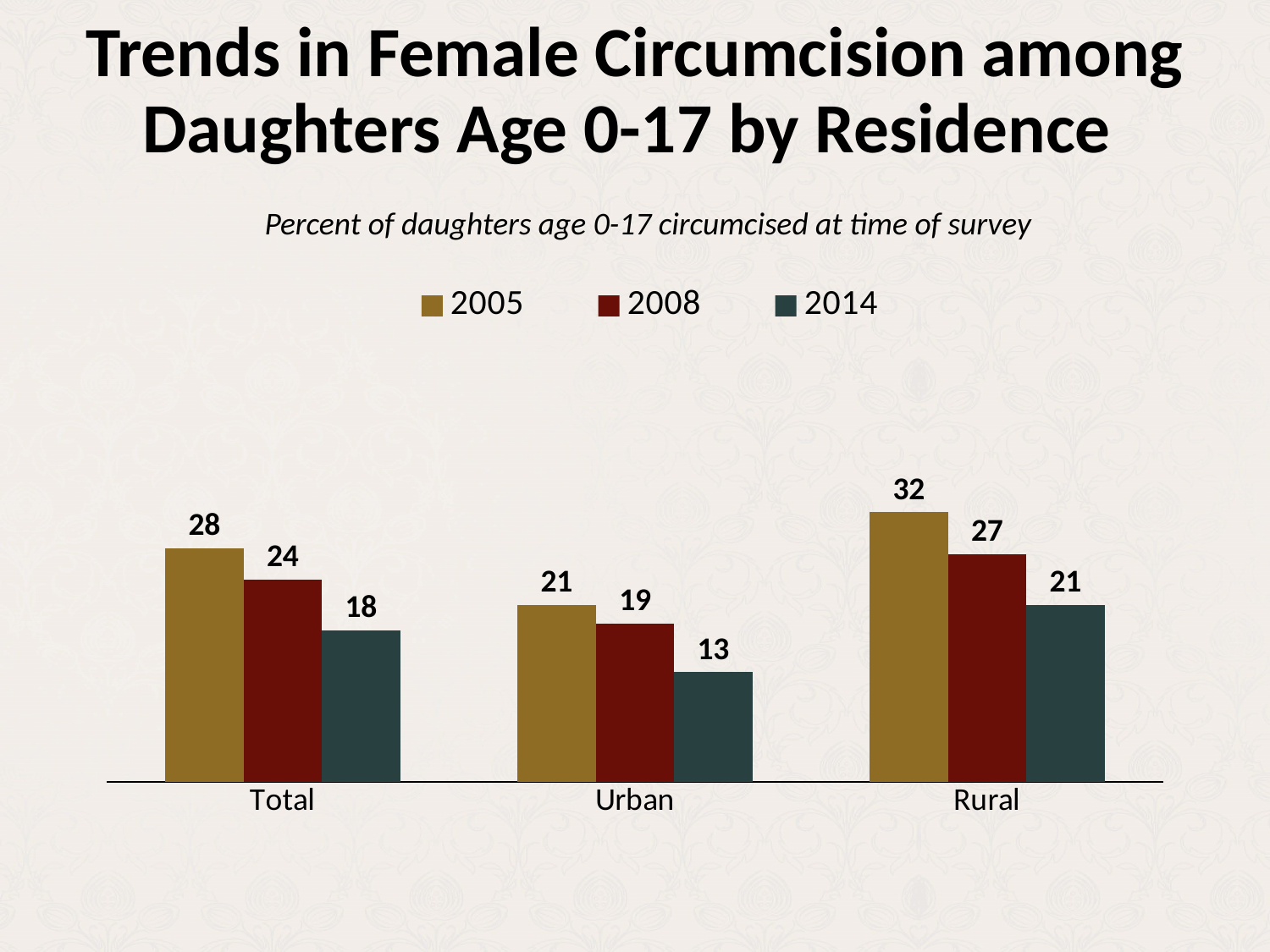

# Trends in Female Circumcision among Daughters Age 0-17 by Residence
Percent of daughters age 0-17 circumcised at time of survey

### Chart

| Category | 2005 | 2008 | 2014 |
|---|---|---|---|
| Total | 27.7 | 24.0 | 18.0 |
| Urban | 21.0 | 18.8 | 13.0 |
| Rural | 32.0 | 27.0 | 21.0 |